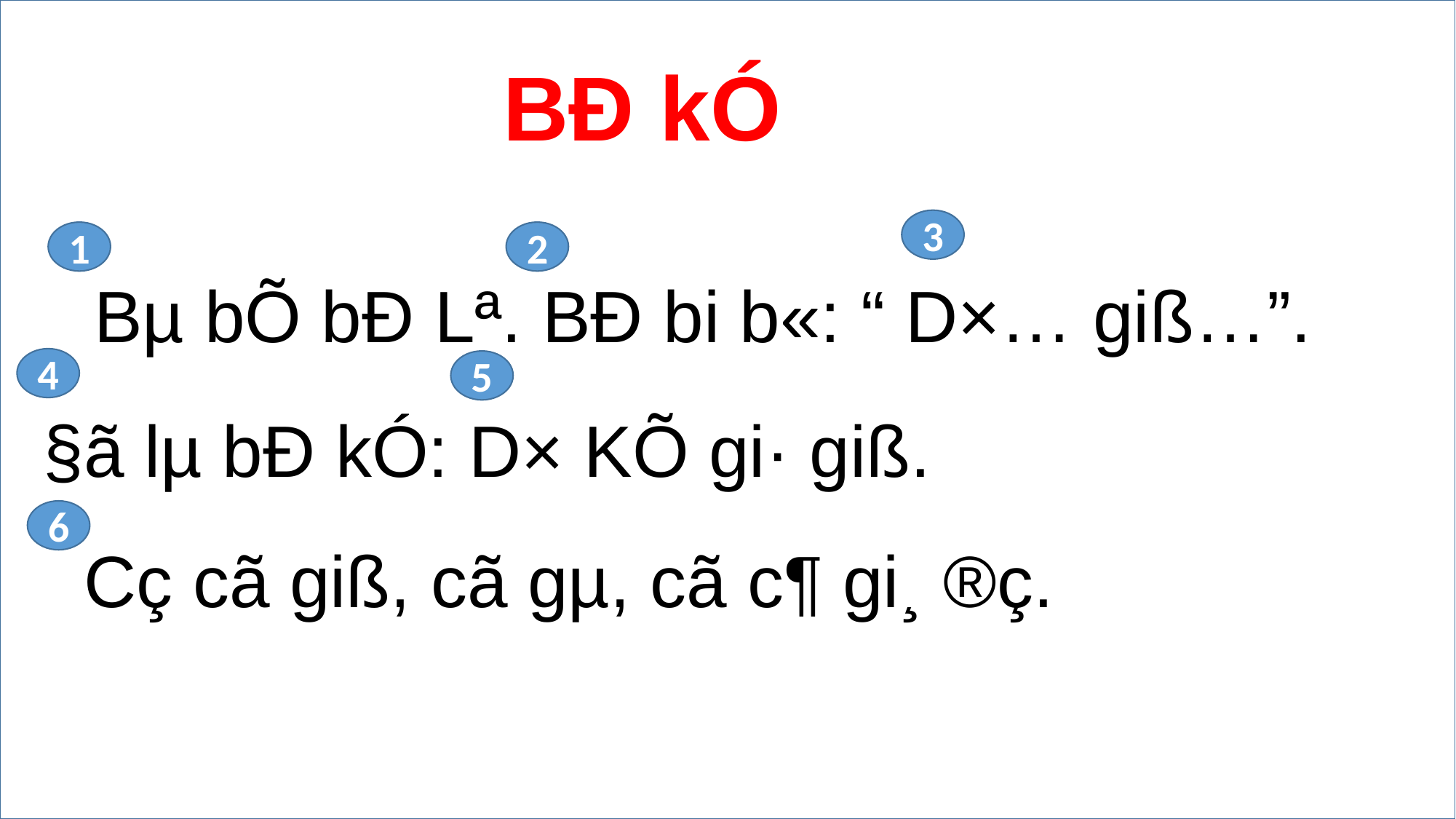

BÐ kÓ
  Bµ bÕ bÐ Lª. BÐ bi b«: “ D×… giß…”. §ã lµ bÐ kÓ: D× KÕ gi· giß.
  Cç cã giß, cã gµ, cã c¶ gi¸ ®ç.
3
1
2
4
5
6